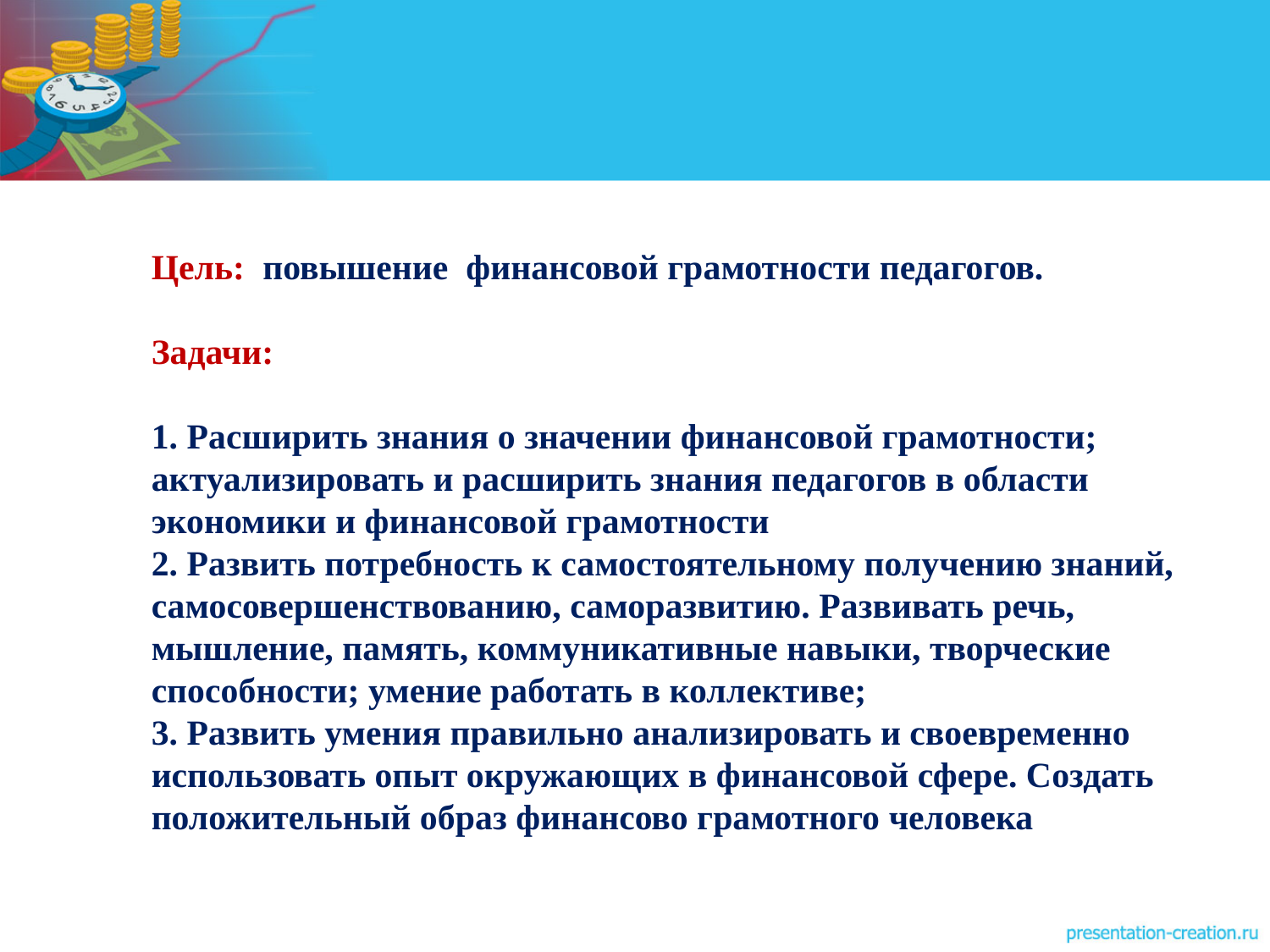

Цель:  повышение  финансовой грамотности педагогов.
Задачи:
1. Расширить знания о значении финансовой грамотности; актуализировать и расширить знания педагогов в области экономики и финансовой грамотности
2. Развить потребность к самостоятельному получению знаний, самосовершенствованию, саморазвитию. Развивать речь, мышление, память, коммуникативные навыки, творческие способности; умение работать в коллективе;
3. Развить умения правильно анализировать и своевременно использовать опыт окружающих в финансовой сфере. Создать положительный образ финансово грамотного человека